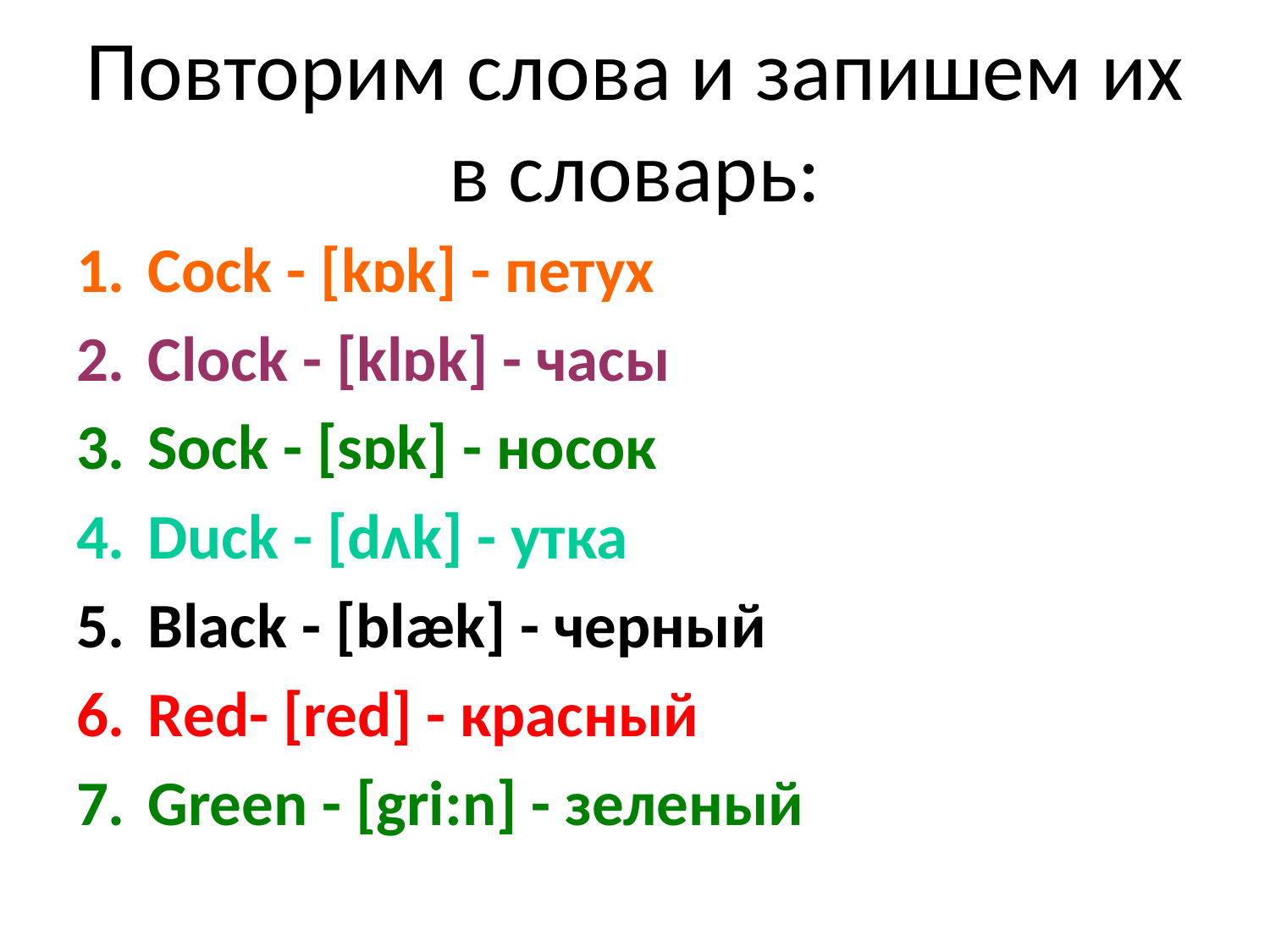

# Повторим слова и запишем их в словарь:
Cock - [kɒk] - петух
Clock - [klɒk] - часы
Sock - [sɒk] - носок
Duck - [dʌk] - утка
Black - [blæk] - черный
Red- [red] - красный
Green - [gri:n] - зеленый